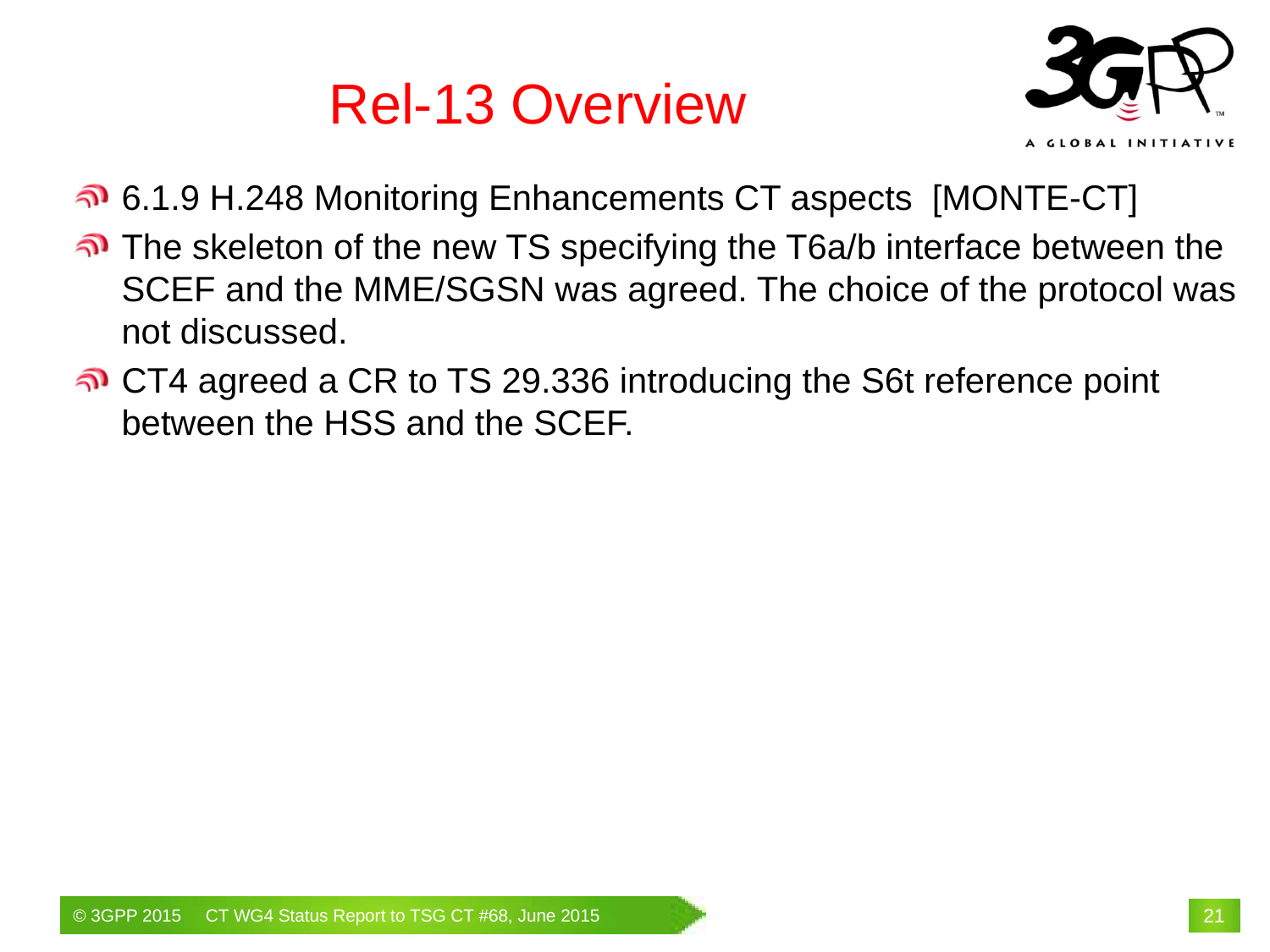

# Rel-13 Overview
6.1.9 H.248 Monitoring Enhancements CT aspects  [MONTE-CT]
The skeleton of the new TS specifying the T6a/b interface between the SCEF and the MME/SGSN was agreed. The choice of the protocol was not discussed.
CT4 agreed a CR to TS 29.336 introducing the S6t reference point between the HSS and the SCEF.